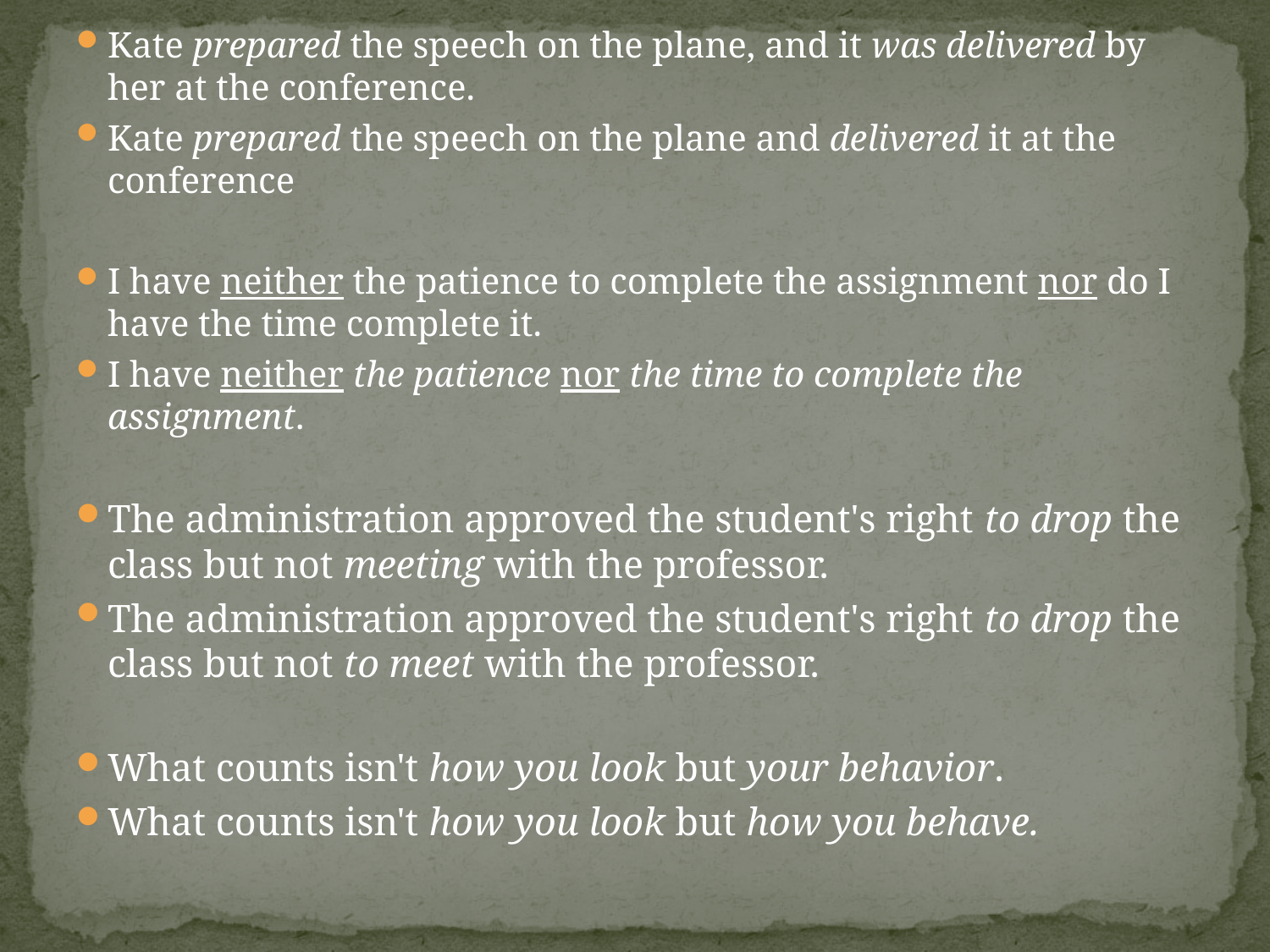

Kate prepared the speech on the plane, and it was delivered by her at the conference.
Kate prepared the speech on the plane and delivered it at the conference

I have neither the patience to complete the assignment nor do I have the time complete it.
I have neither the patience nor the time to complete the assignment.

The administration approved the student's right to drop the class but not meeting with the professor.
The administration approved the student's right to drop the class but not to meet with the professor.

What counts isn't how you look but your behavior.
What counts isn't how you look but how you behave.

#